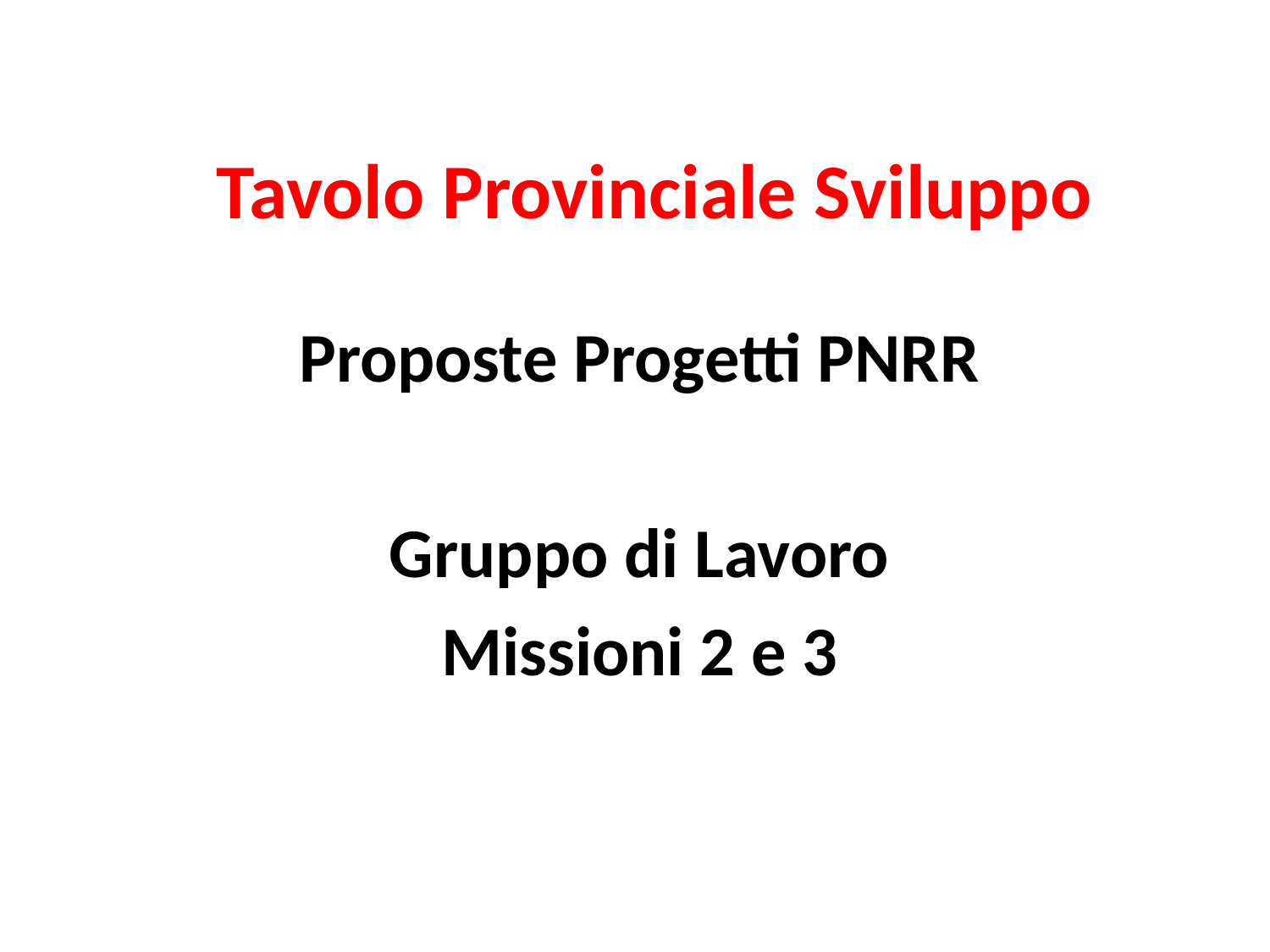

# Tavolo Provinciale Sviluppo
Proposte Progetti PNRR

Gruppo di Lavoro
Missioni 2 e 3